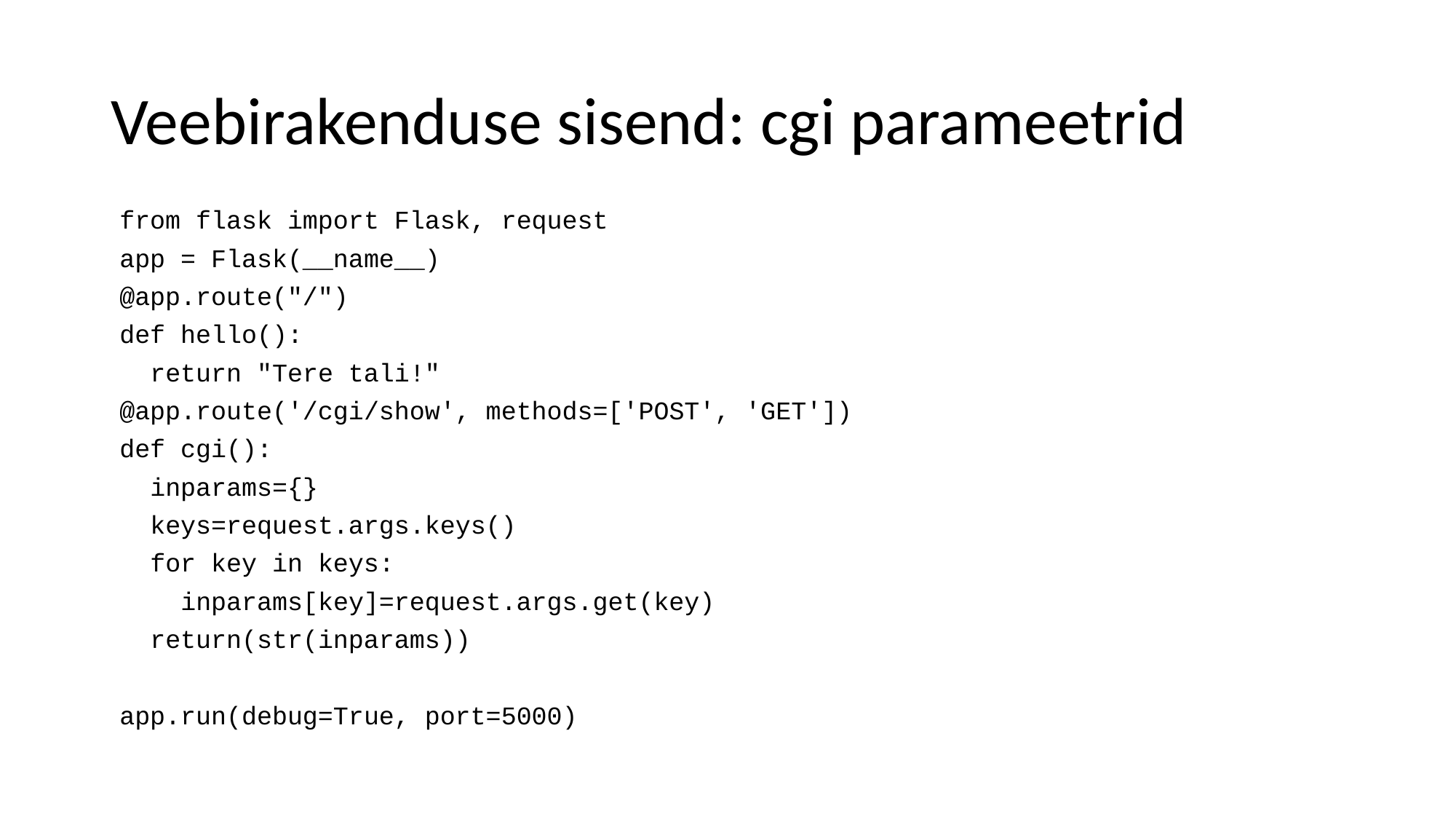

# Veebirakenduse sisend: cgi parameetrid
from flask import Flask, request
app = Flask(__name__)
@app.route("/")
def hello():
  return "Tere tali!"
@app.route('/cgi/show', methods=['POST', 'GET'])
def cgi():
  inparams={}
  keys=request.args.keys()
  for key in keys:
    inparams[key]=request.args.get(key)
  return(str(inparams))

app.run(debug=True, port=5000)